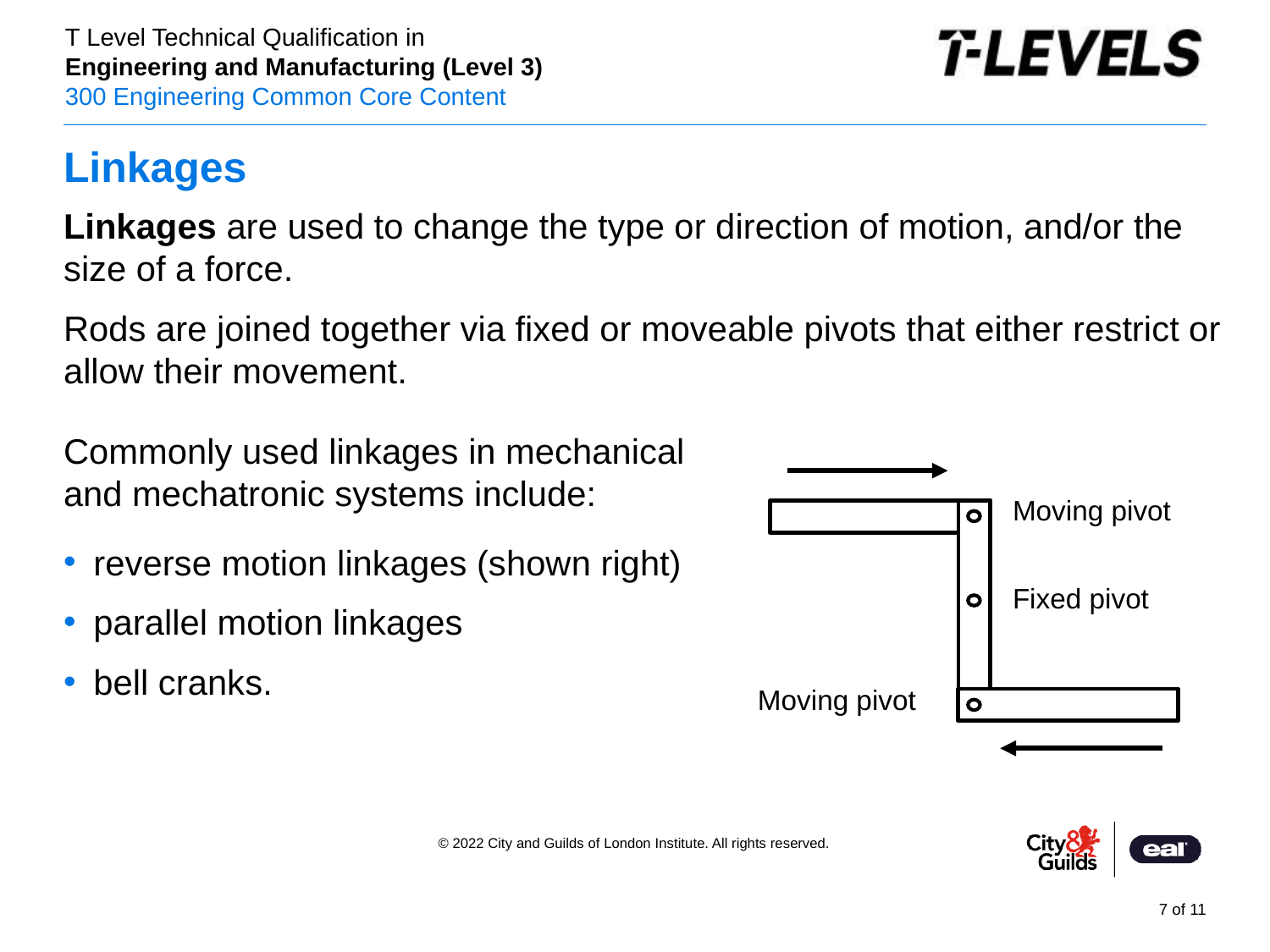

# Linkages
Linkages are used to change the type or direction of motion, and/or the size of a force.
Rods are joined together via fixed or moveable pivots that either restrict or allow their movement.
Commonly used linkages in mechanical and mechatronic systems include:
reverse motion linkages (shown right)
parallel motion linkages
bell cranks.
Moving pivot

Fixed pivot

Moving pivot